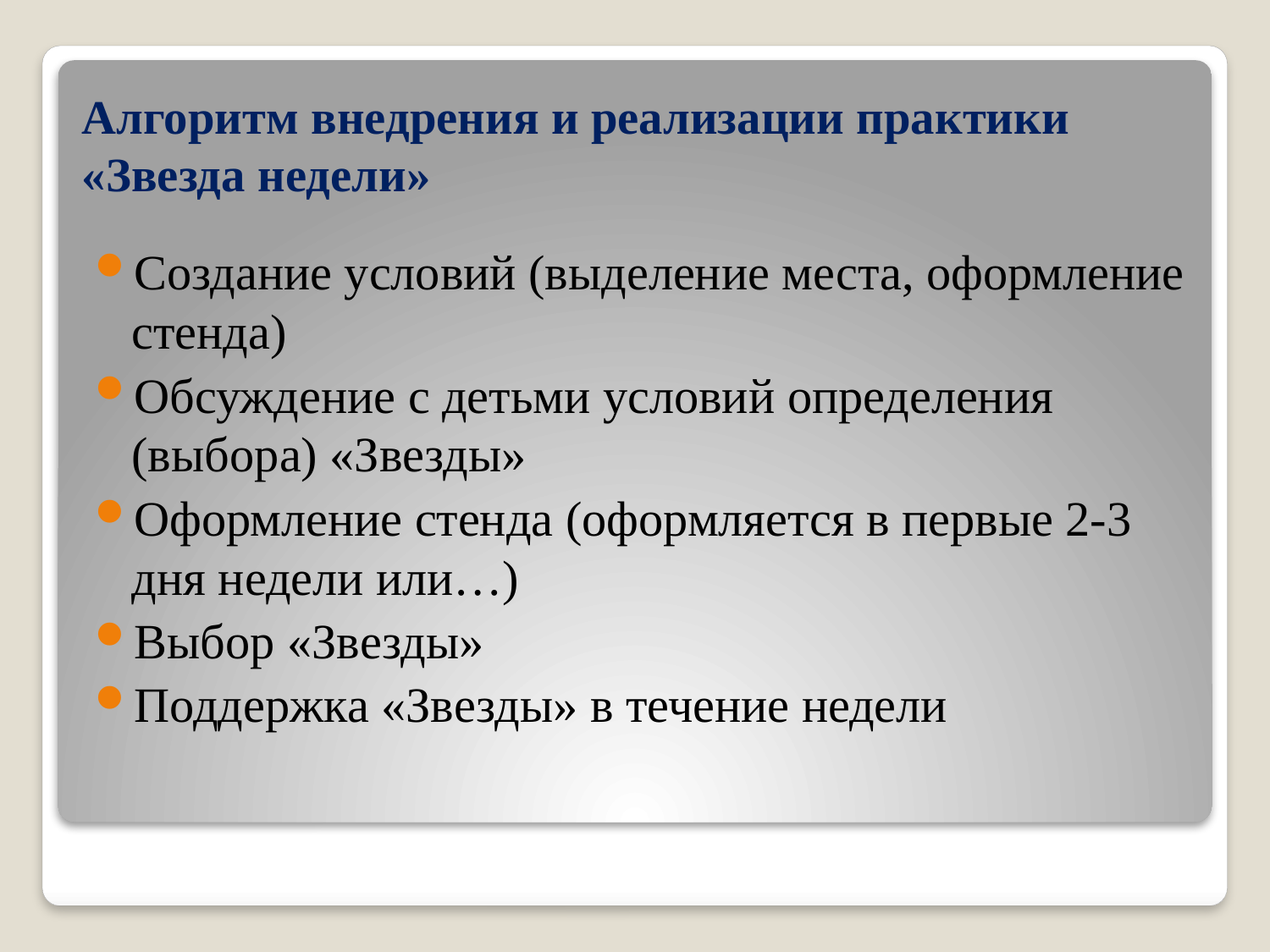

# Алгоритм внедрения и реализации практики «Звезда недели»
Создание условий (выделение места, оформление стенда)
Обсуждение с детьми условий определения (выбора) «Звезды»
Оформление стенда (оформляется в первые 2-3 дня недели или…)
Выбор «Звезды»
Поддержка «Звезды» в течение недели